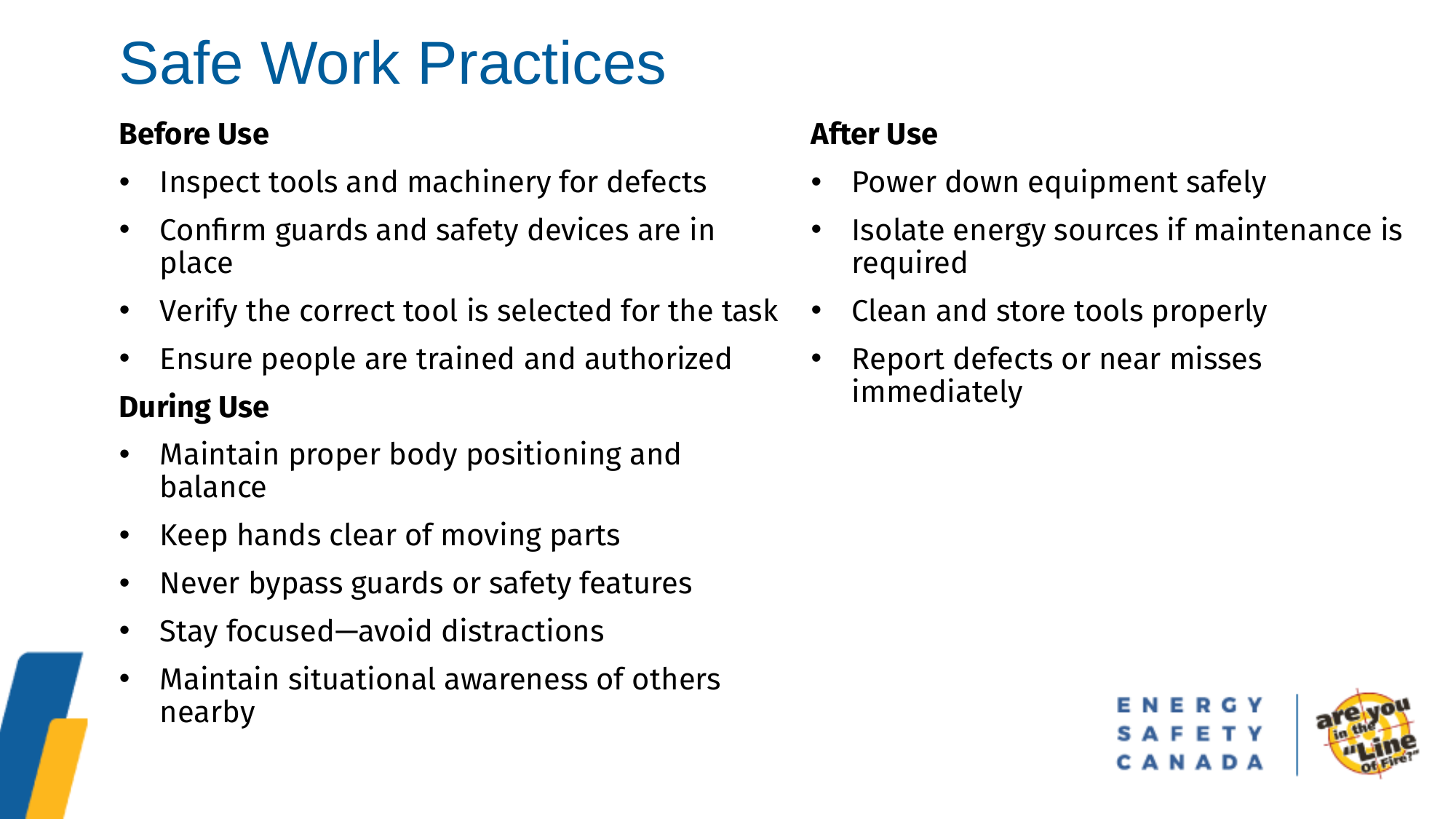

Safe Work Practices
Before Use
Inspect tools and machinery for defects
Confirm guards and safety devices are in place
Verify the correct tool is selected for the task
Ensure people are trained and authorized
During Use
Maintain proper body positioning and balance
Keep hands clear of moving parts
Never bypass guards or safety features
Stay focused—avoid distractions
Maintain situational awareness of others nearby
After Use
Power down equipment safely
Isolate energy sources if maintenance is required
Clean and store tools properly
Report defects or near misses immediately